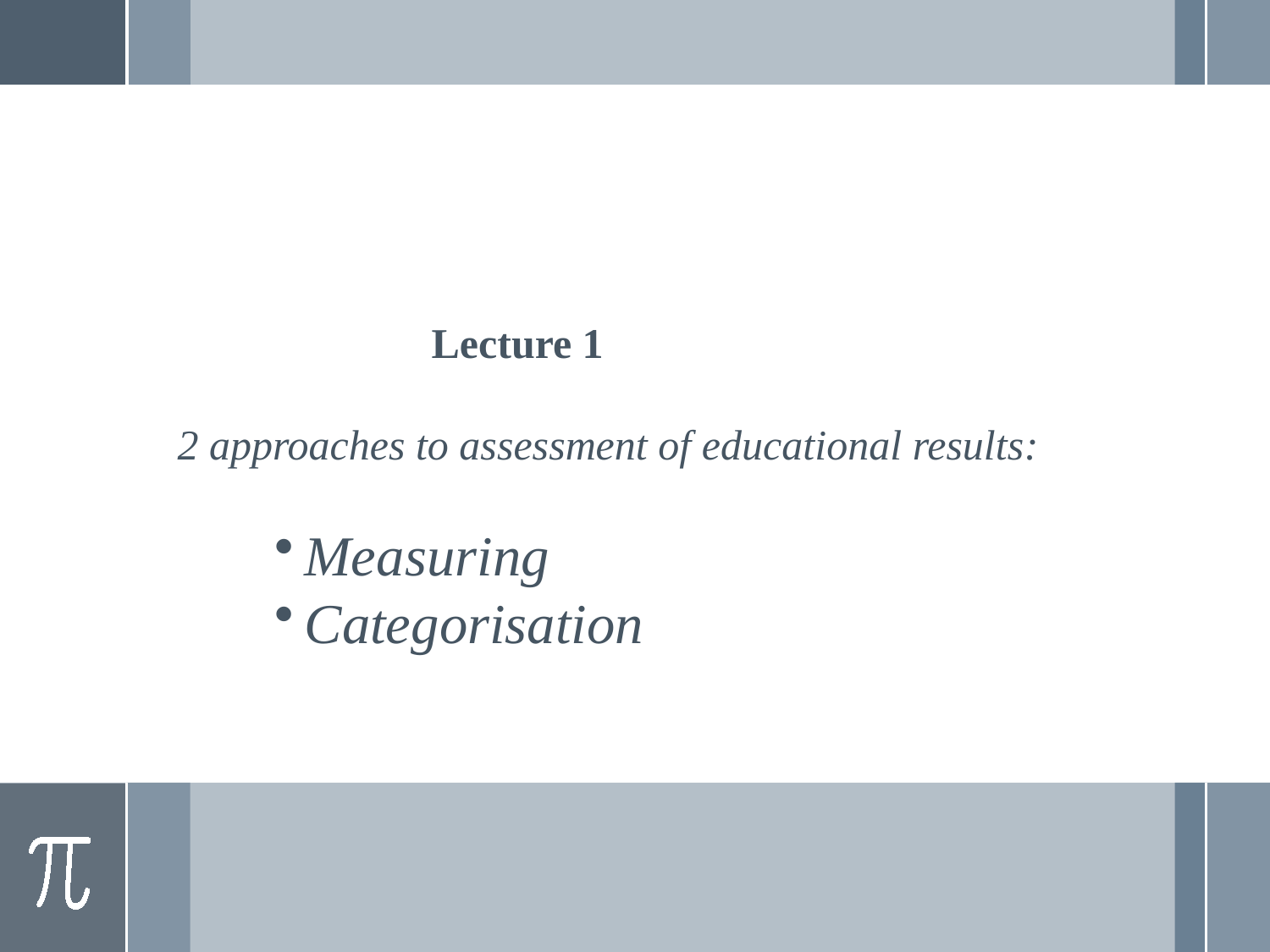

Lecture 1

2 approaches to assessment of educational results:

Measuring
Categorisation